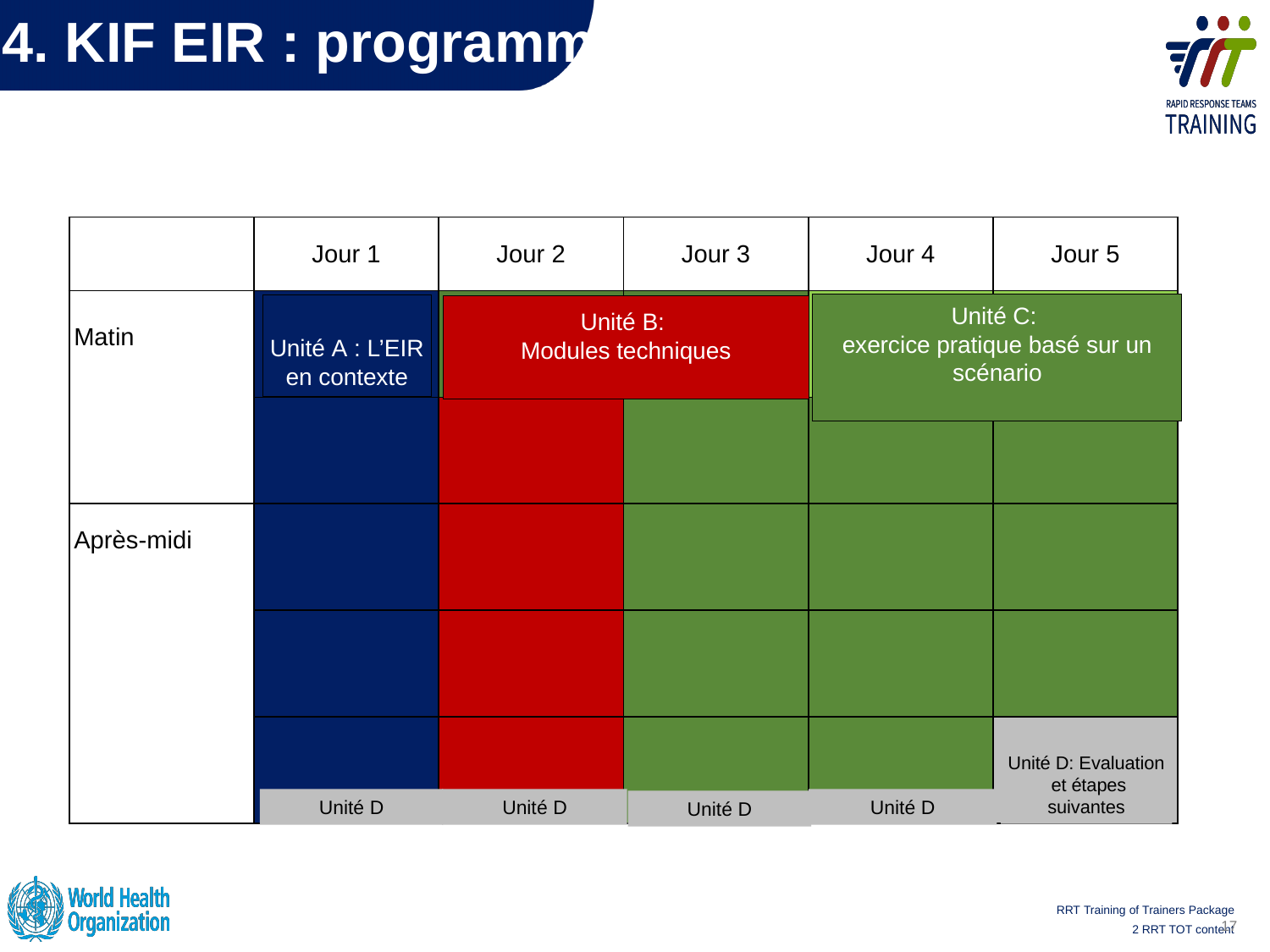

4. KIF EIR : programme
|  | Jour 1 | Jour 2 | Jour 3 | Jour 4 | Jour 5 |
| --- | --- | --- | --- | --- | --- |
| Matin |  |  |  |  |  |
|  |  |  |  |  |  |
| Après-midi |  |  |  |  |  |
|  |  |  |  |  |  |
|  |  |  |  |  |  |
Unité C:
exercice pratique basé sur un scénario

Unité A : L’EIR en contexte
Unité B:
Modules techniques

Unité D: Evaluation  et étapes suivantes
Unité D
Unité D
Unité D
Unité D